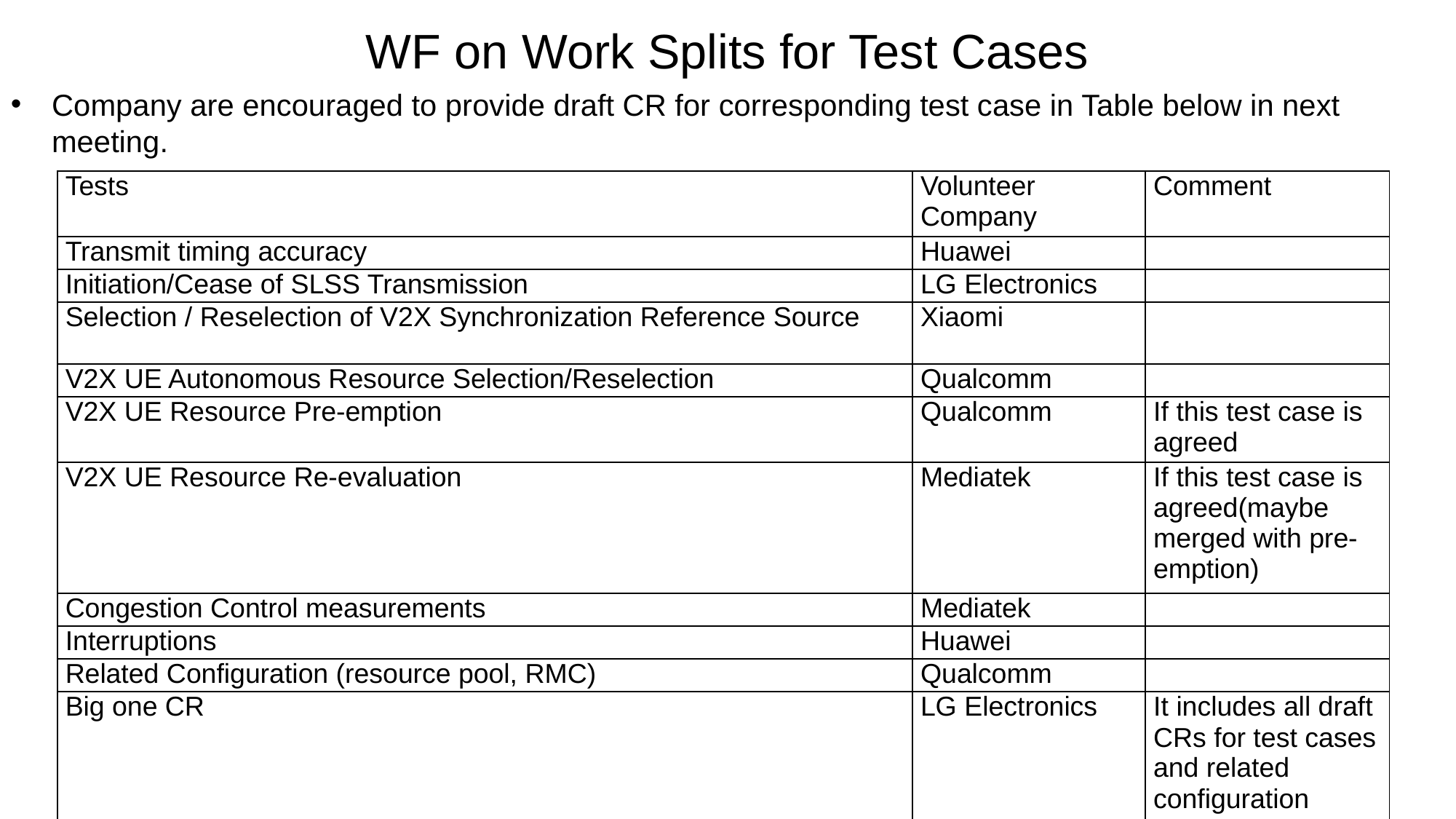

WF on Work Splits for Test Cases
Company are encouraged to provide draft CR for corresponding test case in Table below in next meeting.
| Tests | Volunteer Company | Comment |
| --- | --- | --- |
| Transmit timing accuracy | Huawei |  |
| Initiation/Cease of SLSS Transmission | LG Electronics |  |
| Selection / Reselection of V2X Synchronization Reference Source | Xiaomi |  |
| V2X UE Autonomous Resource Selection/Reselection | Qualcomm |  |
| V2X UE Resource Pre-emption | Qualcomm | If this test case is agreed |
| V2X UE Resource Re-evaluation | Mediatek | If this test case is agreed(maybe merged with pre-emption) |
| Congestion Control measurements | Mediatek |  |
| Interruptions | Huawei |  |
| Related Configuration (resource pool, RMC) | Qualcomm |  |
| Big one CR | LG Electronics | It includes all draft CRs for test cases and related configuration |